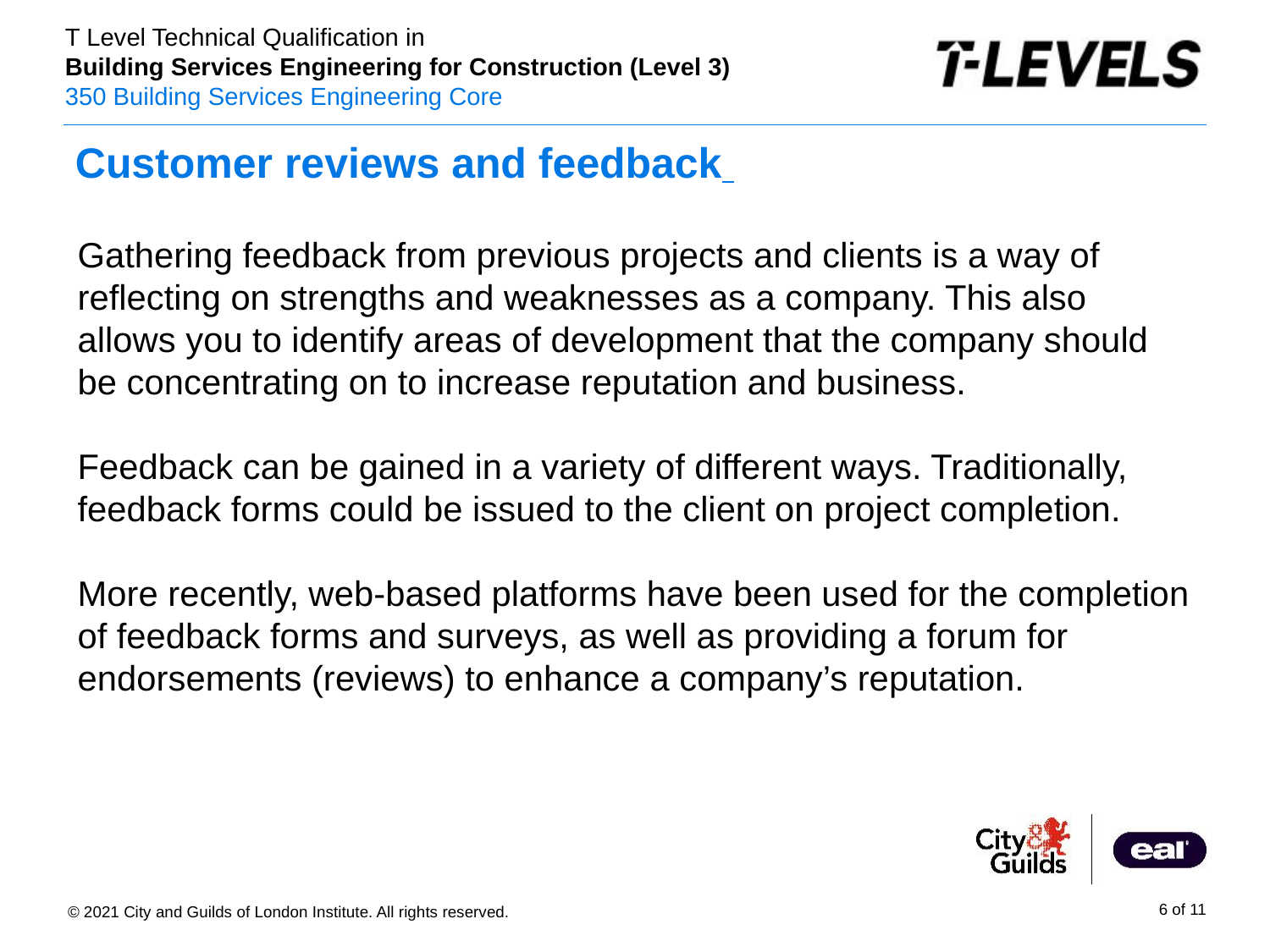

# Customer reviews and feedback
Gathering feedback from previous projects and clients is a way of reflecting on strengths and weaknesses as a company. This also allows you to identify areas of development that the company should be concentrating on to increase reputation and business.

Feedback can be gained in a variety of different ways. Traditionally, feedback forms could be issued to the client on project completion.

More recently, web-based platforms have been used for the completion of feedback forms and surveys, as well as providing a forum for endorsements (reviews) to enhance a company’s reputation.